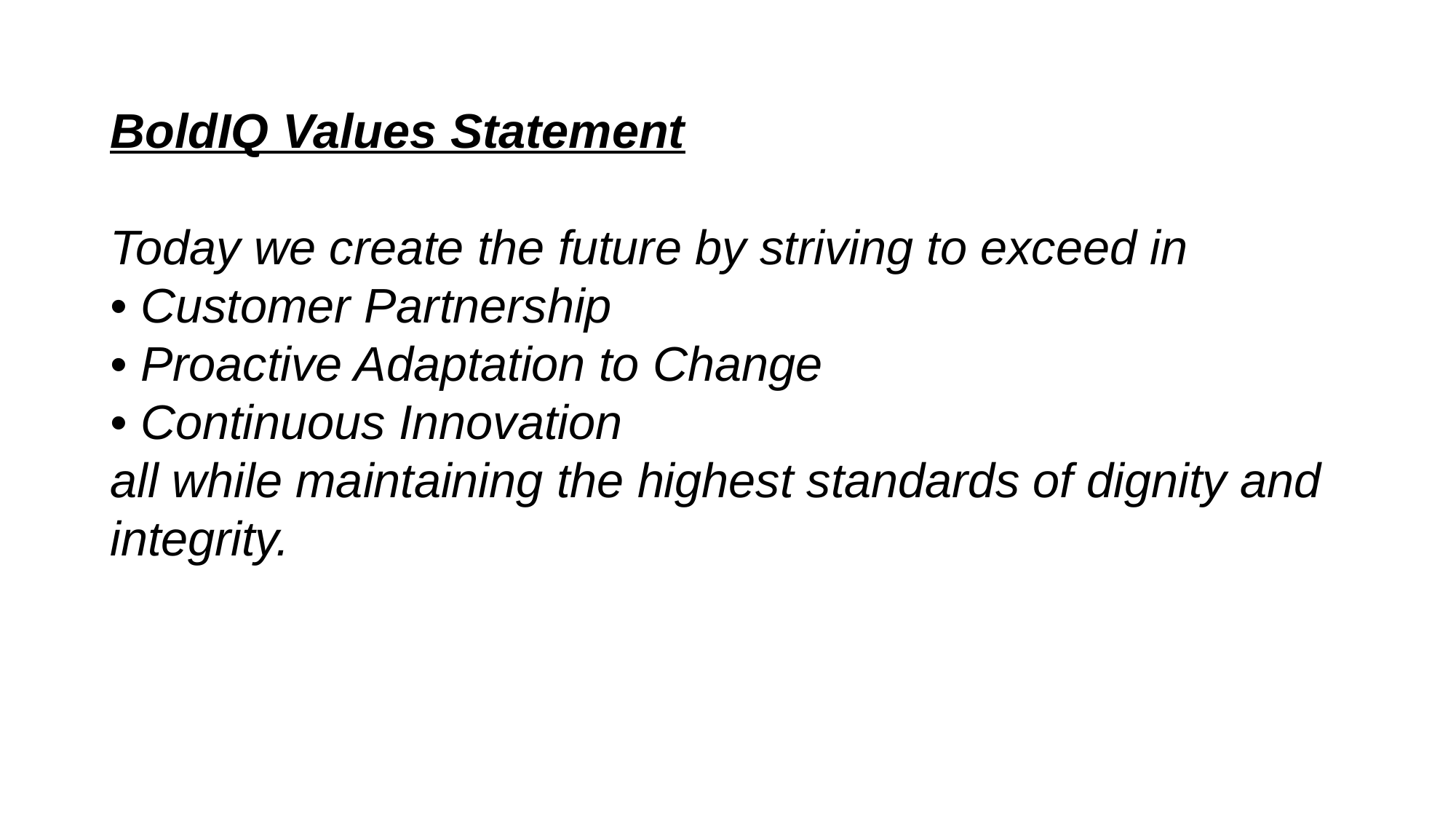

BoldIQ Values Statement

Today we create the future by striving to exceed in
• Customer Partnership
• Proactive Adaptation to Change
• Continuous Innovation
all while maintaining the highest standards of dignity and integrity.